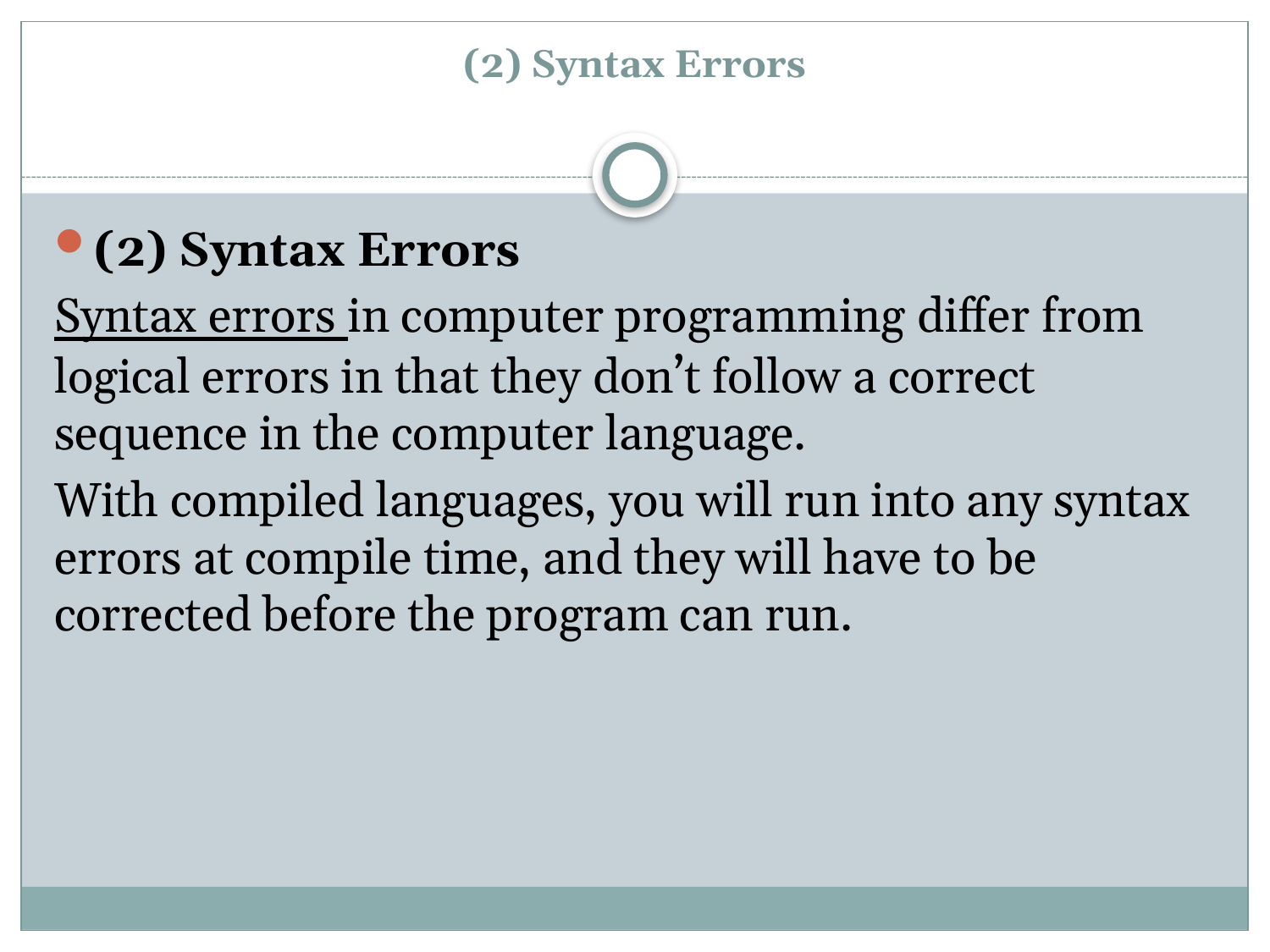

# (2) Syntax Errors
(2) Syntax Errors
Syntax errors in computer programming differ from logical errors in that they don’t follow a correct sequence in the computer language.
With compiled languages, you will run into any syntax errors at compile time, and they will have to be corrected before the program can run.